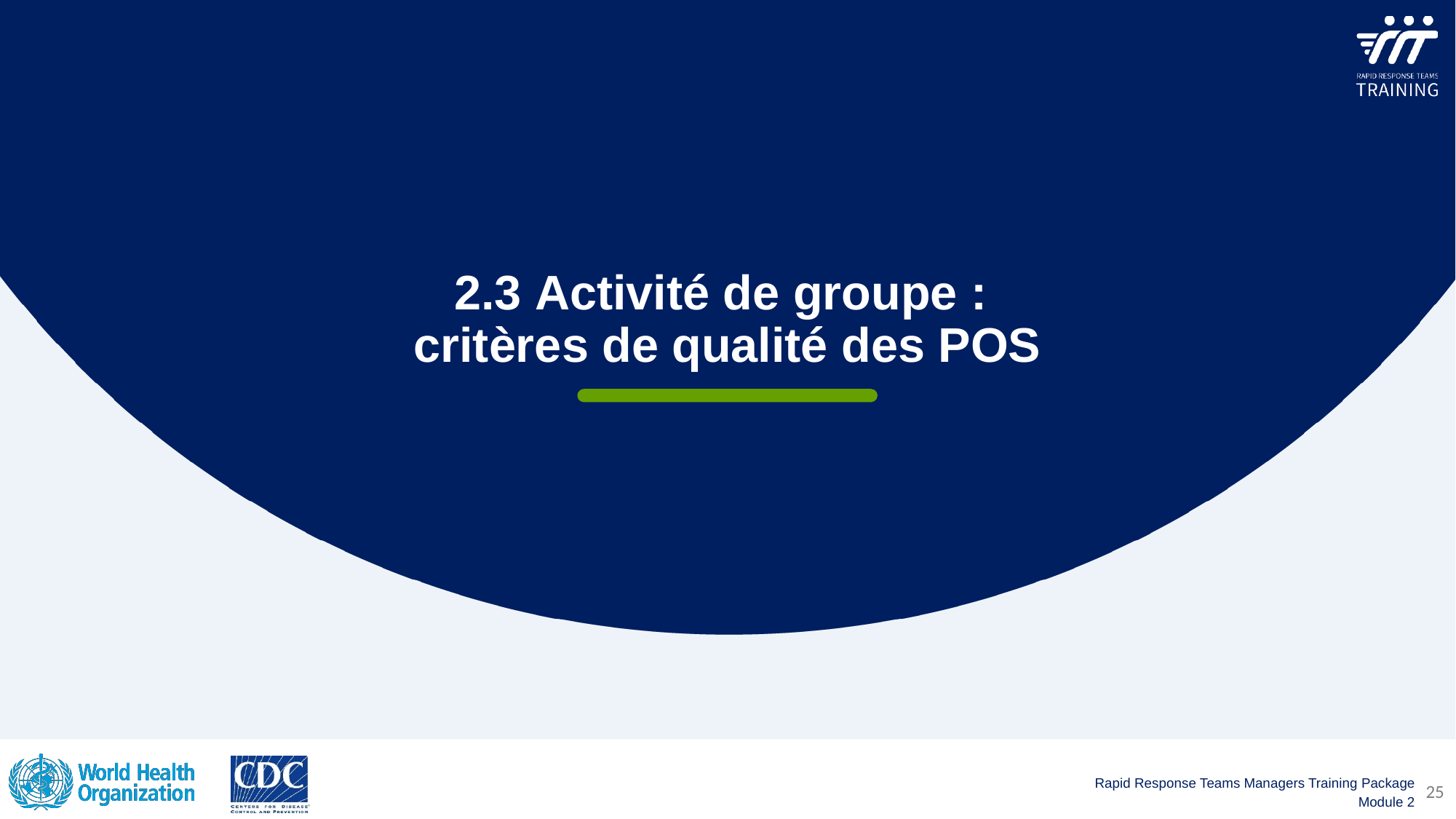

2.3 Activité de groupe :
critères de qualité des POS
25